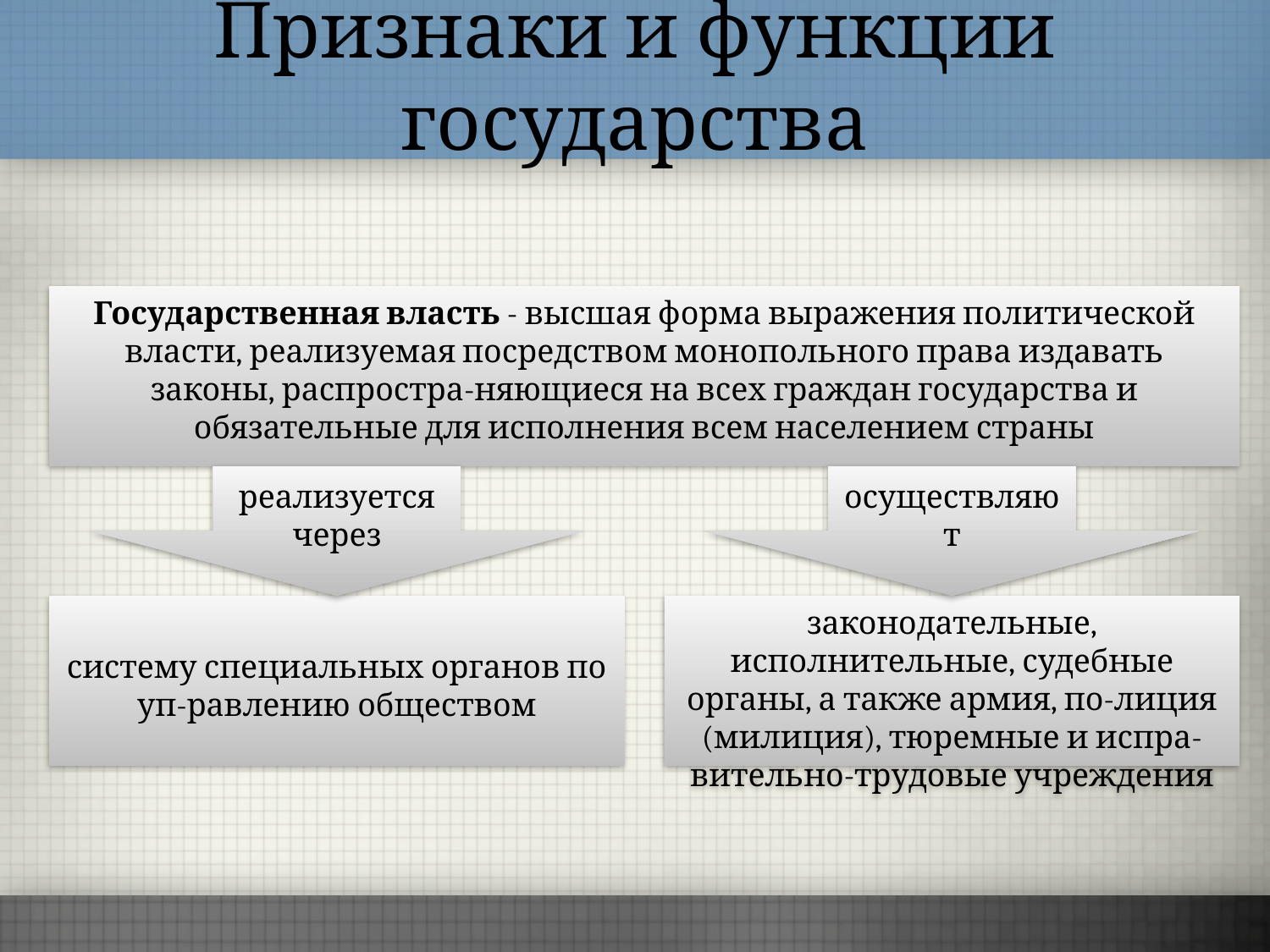

# Признаки и функции государства
Государственная власть - высшая форма выражения политической власти, реализуемая посредством монопольного права издавать законы, распростра-няющиеся на всех граждан государства и обязательные для исполнения всем населением страны
реализуется через
осуществляют

систему специальных органов по уп-равлению обществом
законодательные, исполнительные, судебные органы, а также армия, по-лиция (милиция), тюремные и испра-вительно-трудовые учреждения